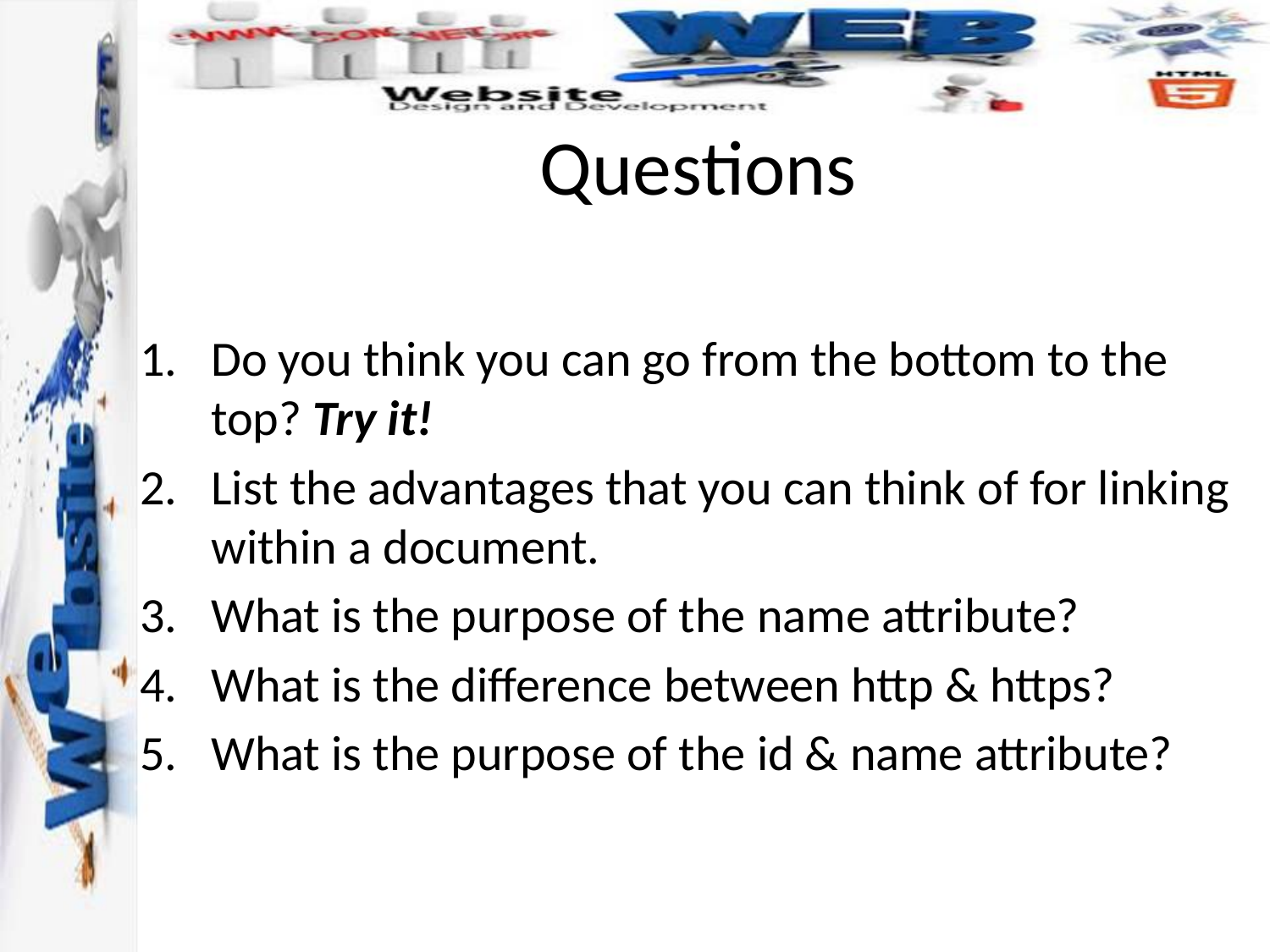

# Questions

Do you think you can go from the bottom to the top? Try it!
List the advantages that you can think of for linking within a document.
What is the purpose of the name attribute?
What is the difference between http & https?
What is the purpose of the id & name attribute?